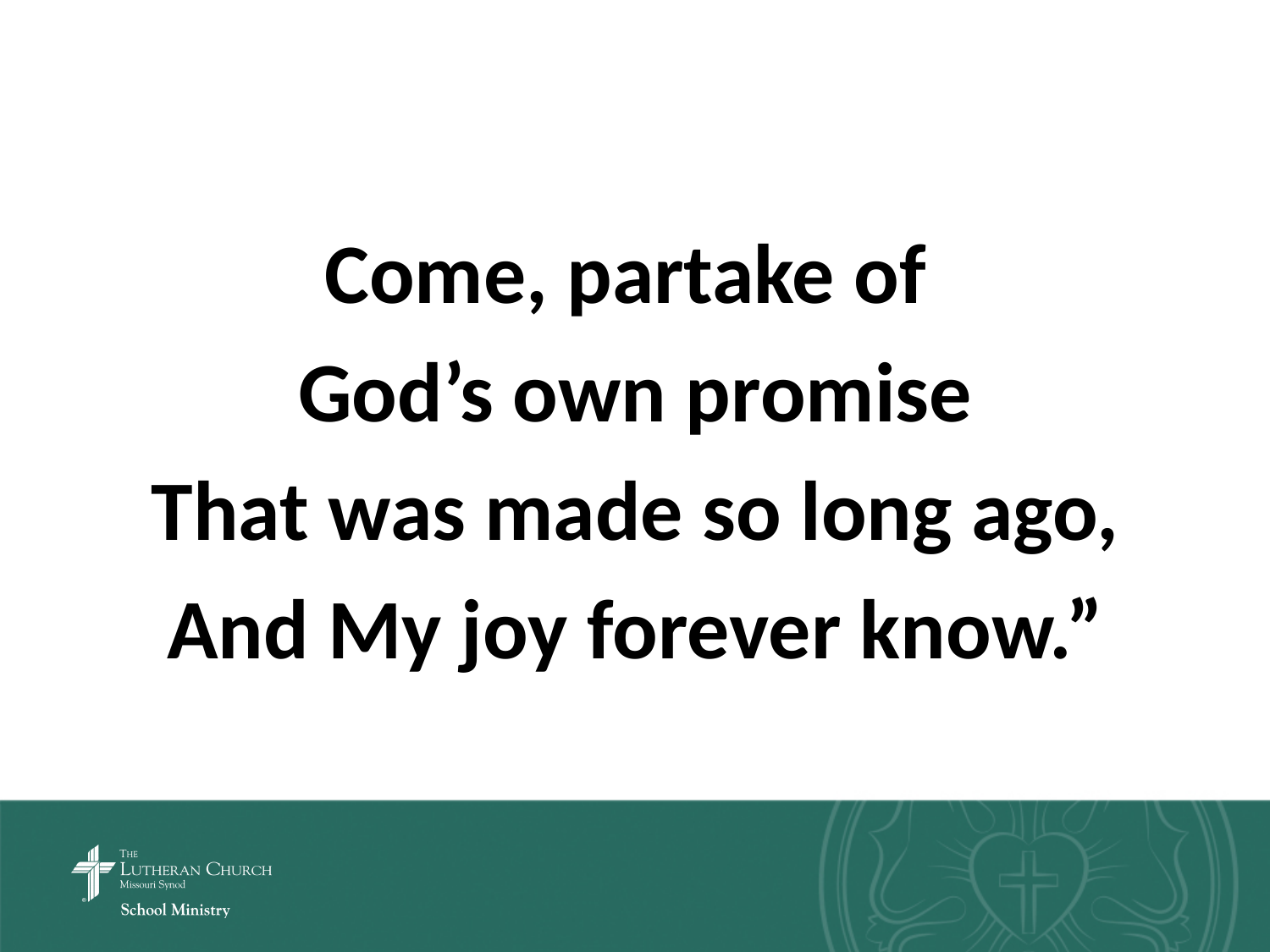

Come, partake of
God’s own promise
That was made so long ago,
And My joy forever know.”